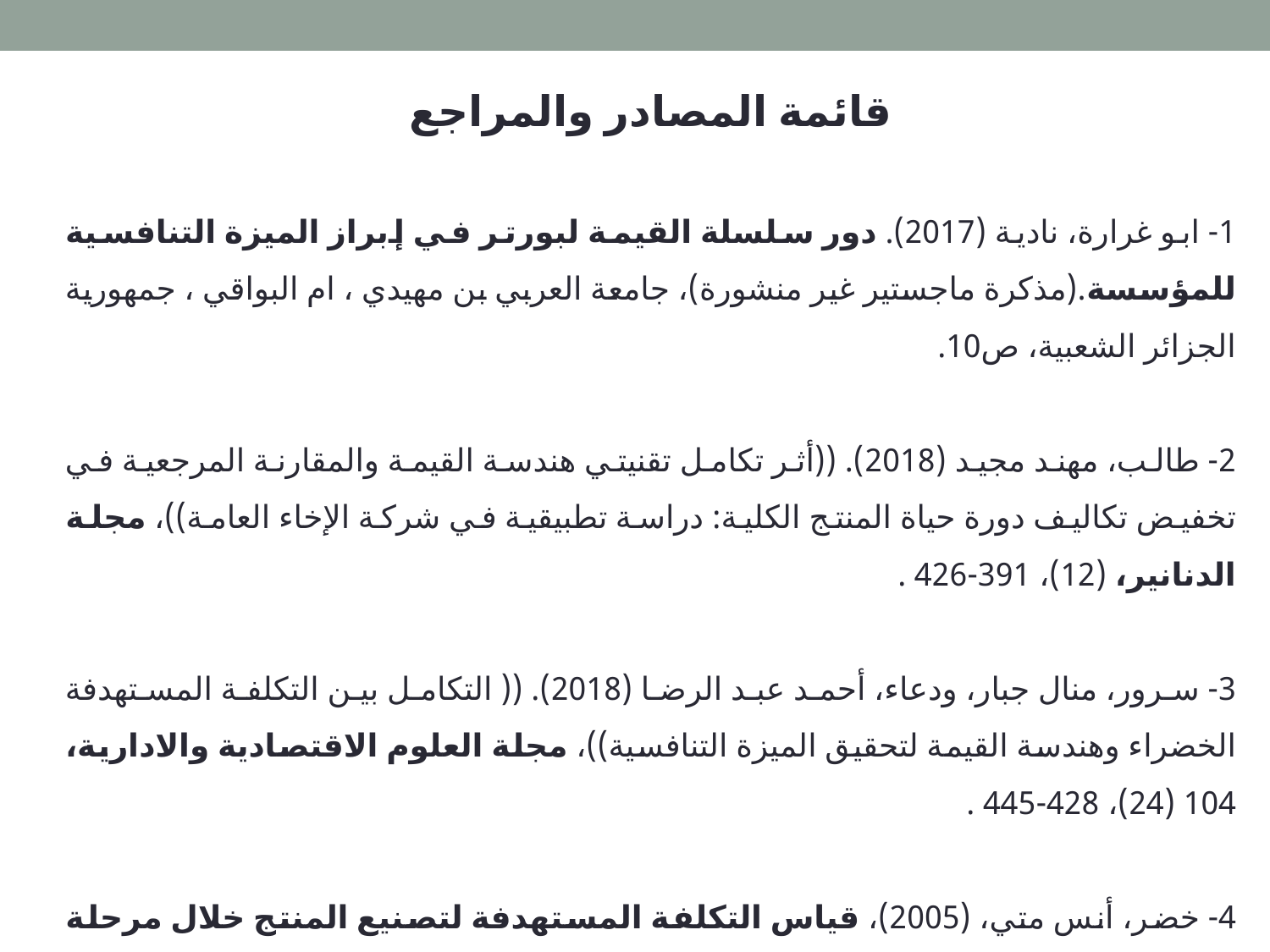

قائمة المصادر والمراجع

1- ابو غرارة، نادية (2017). دور سلسلة القيمة لبورتر في إبراز الميزة التنافسية للمؤسسة.(مذكرة ماجستير غير منشورة)، جامعة العربي بن مهيدي ، ام البواقي ، جمهورية الجزائر الشعبية، ص10.

2- طالب، مهند مجيد (2018). ((أثر تكامل تقنيتي هندسة القيمة والمقارنة المرجعية في تخفيض تكاليف دورة حياة المنتج الكلية: دراسة تطبيقية في شركة الإخاء العامة))، مجلة الدنانير، (12)، 391-426 .

3- سرور، منال جبار، ودعاء، أحمد عبد الرضا (2018). (( التكامل بين التكلفة المستهدفة الخضراء وهندسة القيمة لتحقيق الميزة التنافسية))، مجلة العلوم الاقتصادية والادارية، 104 (24)، 428-445 .

4- خضر، أنس متي، (2005)، قياس التكلفة المستهدفة لتصنيع المنتج خلال مرحلة التصميم لأغراض التسعير، دراسة حالة في معمل الألبسة الولادية في الموصل، (رسالة ماجستير غير منشورة)، كلية الإدارة والاقتصاد، جامعة الموصل، العراق، ص25.